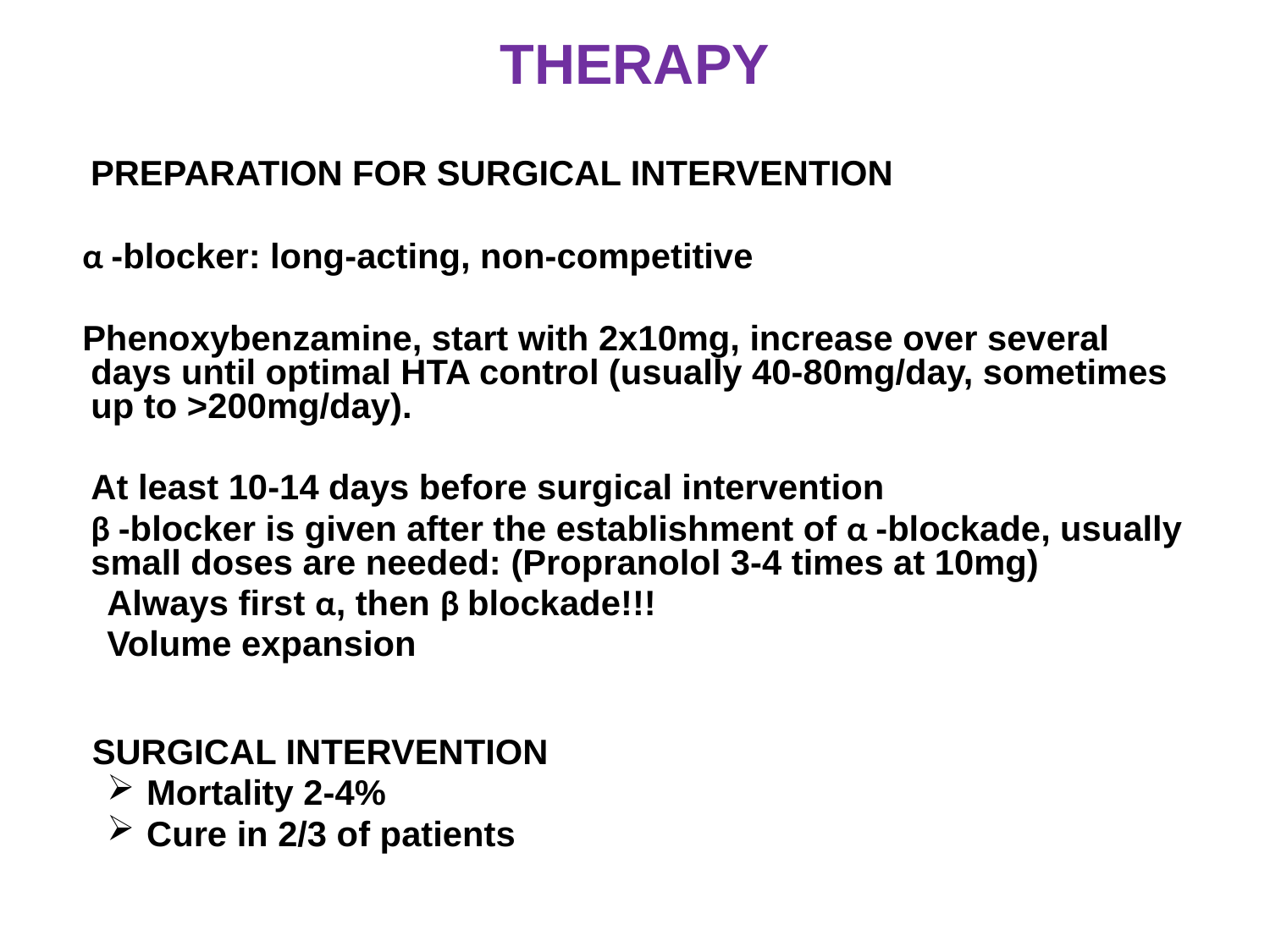

# THERAPY
    PREPARATION FOR SURGICAL INTERVENTION

    α -blocker: long-acting, non-competitive

    Phenoxybenzamine, start with 2x10mg, increase over several days until optimal HTA control (usually 40-80mg/day, sometimes up to >200mg/day).

	At least 10-14 days before surgical intervention
	β -blocker is given after the establishment of α -blockade, usually small doses are needed: (Propranolol 3-4 times at 10mg)
Always first α, then β blockade!!!
Volume expansion

     SURGICAL INTERVENTION
Mortality 2-4%
Cure in 2/3 of patients